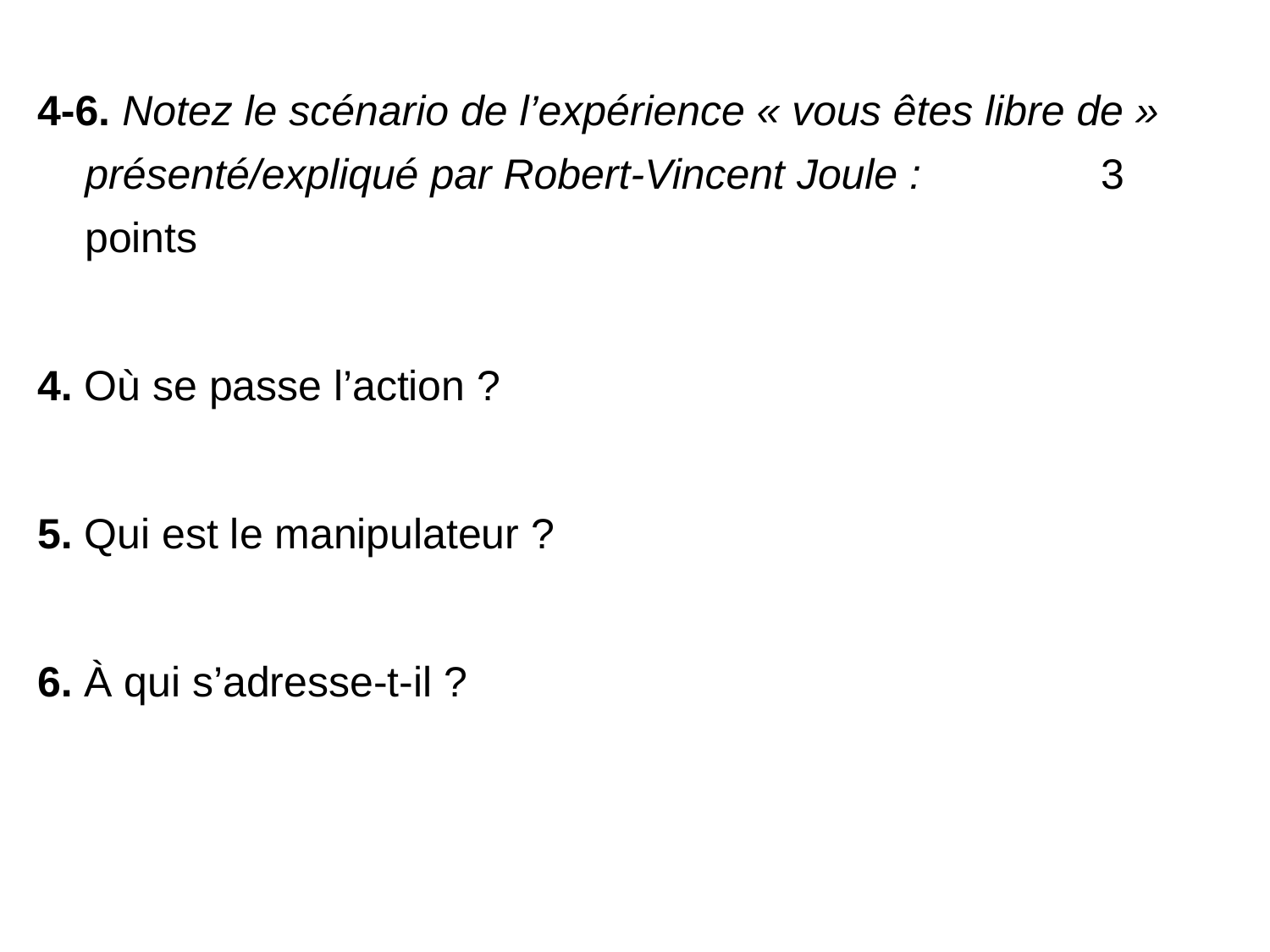

4-6. Notez le scénario de l’expérience « vous êtes libre de » présenté/expliqué par Robert-Vincent Joule :		3 points

4. Où se passe l’action ?

5. Qui est le manipulateur ?

6. À qui s’adresse-t-il ?